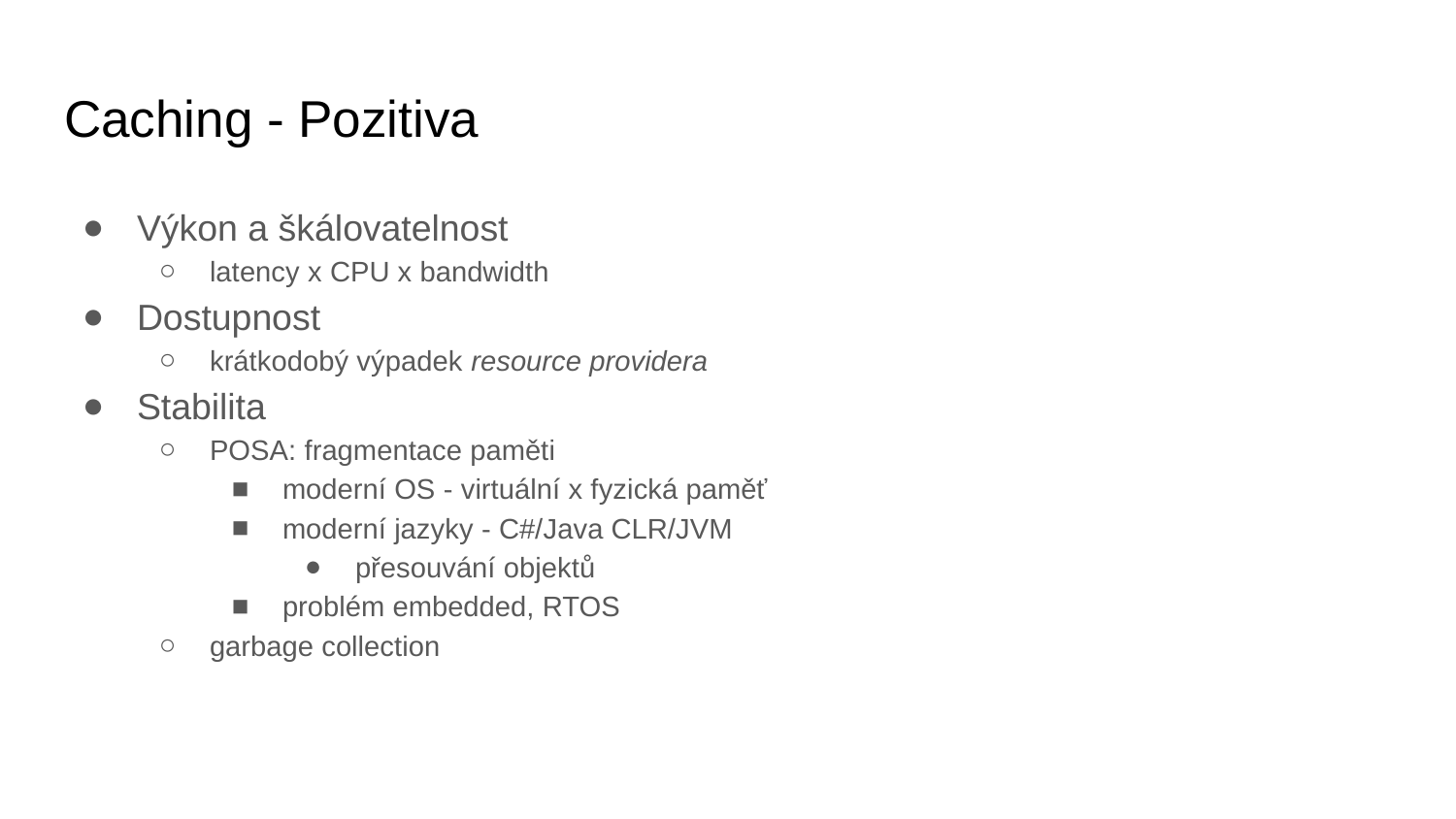

# Caching - Pozitiva
Výkon a škálovatelnost
latency x CPU x bandwidth
Dostupnost
krátkodobý výpadek resource providera
Stabilita
POSA: fragmentace paměti
moderní OS - virtuální x fyzická paměť
moderní jazyky - C#/Java CLR/JVM
přesouvání objektů
problém embedded, RTOS
garbage collection